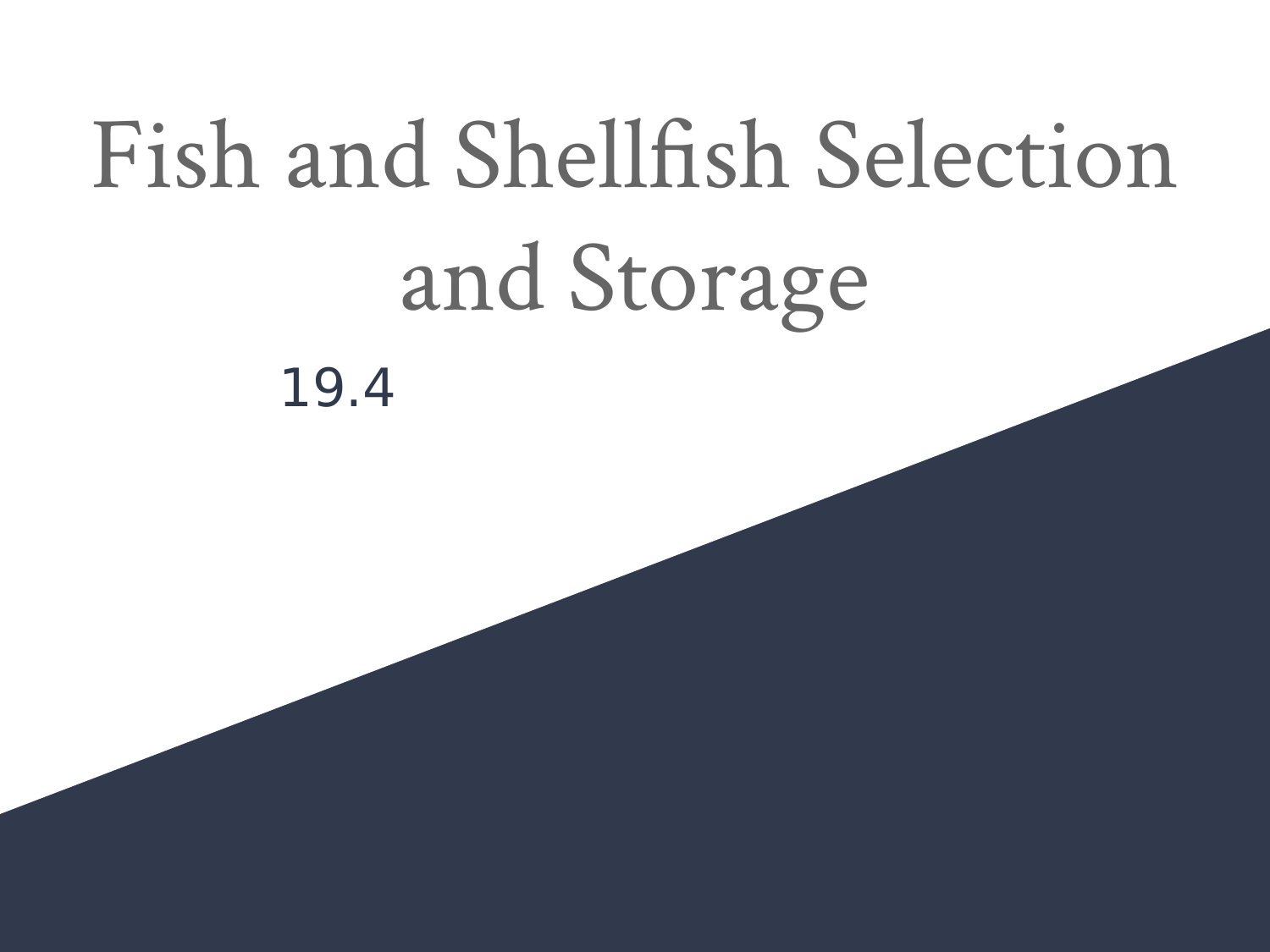

# Fish and Shellfish Selection and Storage
19.4